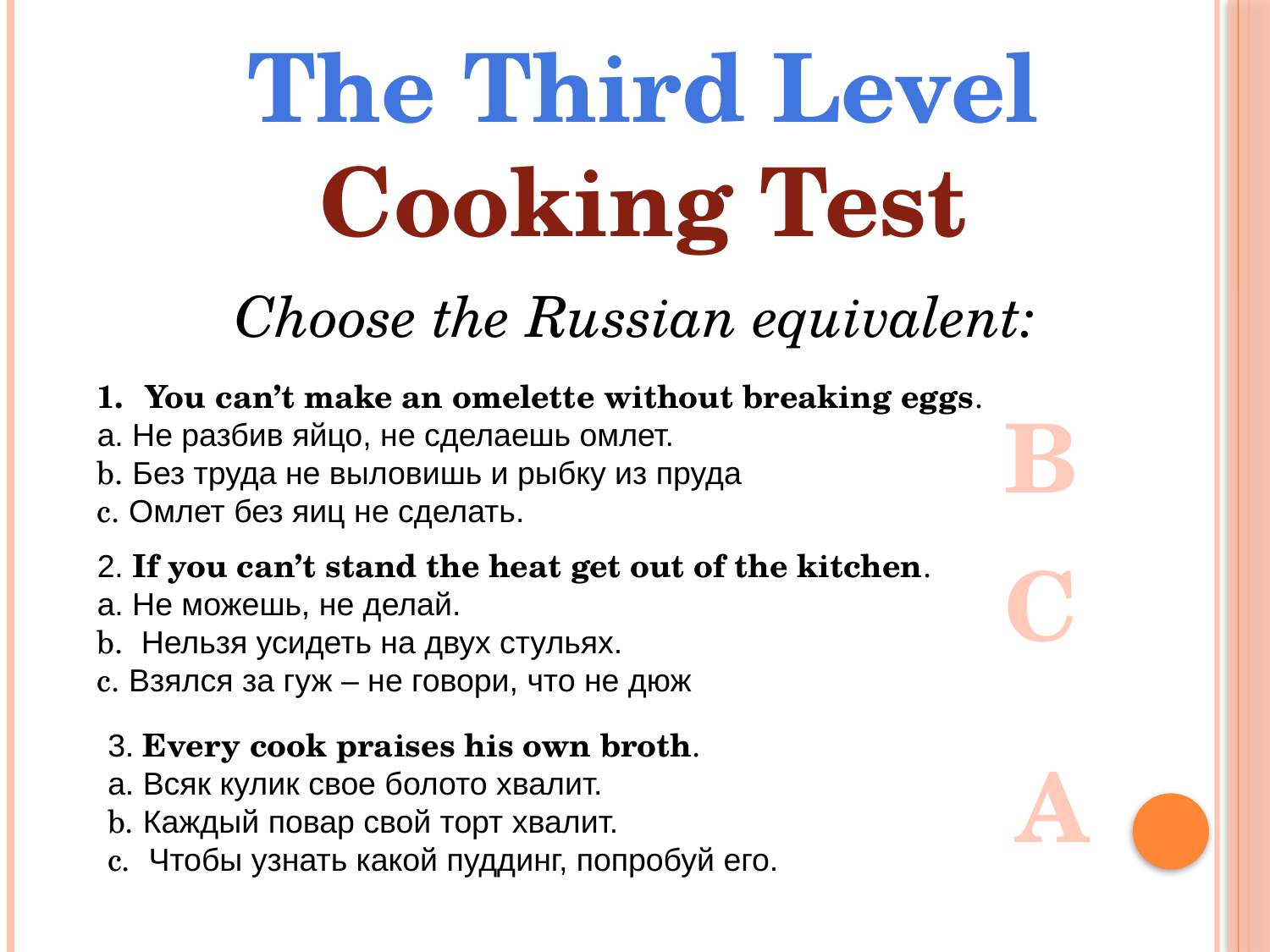

The Third Level
Cooking Test

Choose the Russian equivalent:

You can’t make an omelette without breaking eggs.
a. Не разбив яйцо, не сделаешь омлет.
b. Без труда не выловишь и рыбку из пруда
c. Омлет без яиц не сделать.
B
2. If you can’t stand the heat get out of the kitchen.
a. Не можешь, не делай.
b.  Нельзя усидеть на двух стульях.
c. Взялся за гуж – не говори, что не дюж
C
3. Every cook praises his own broth.
a. Всяк кулик свое болото хвалит.
b. Каждый повар свой торт хвалит.
c.  Чтобы узнать какой пуддинг, попробуй его.
A